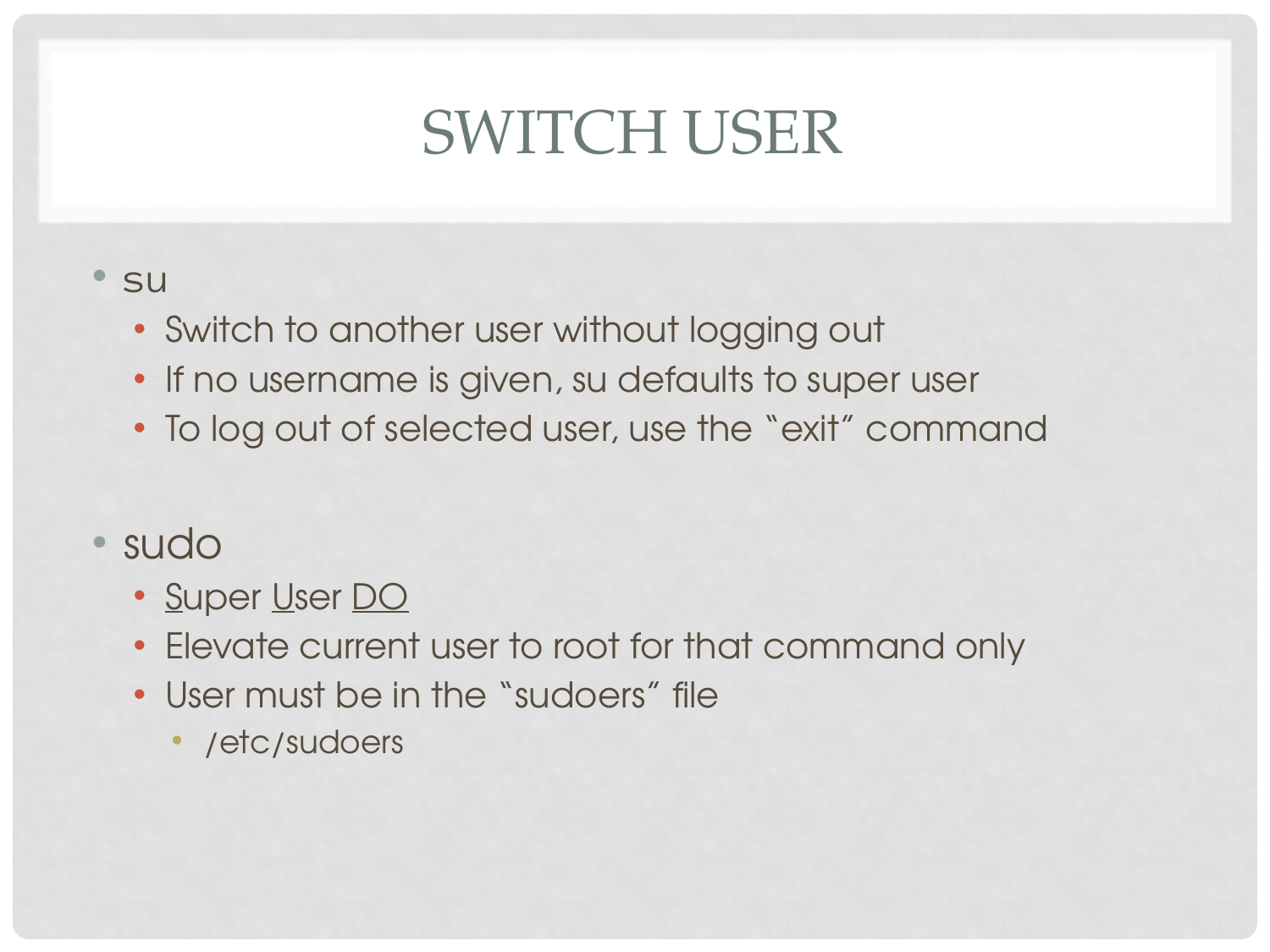

# Switch user
su
Switch to another user without logging out
If no username is given, su defaults to super user
To log out of selected user, use the “exit” command

sudo
Super User DO
Elevate current user to root for that command only
User must be in the “sudoers” file
/etc/sudoers